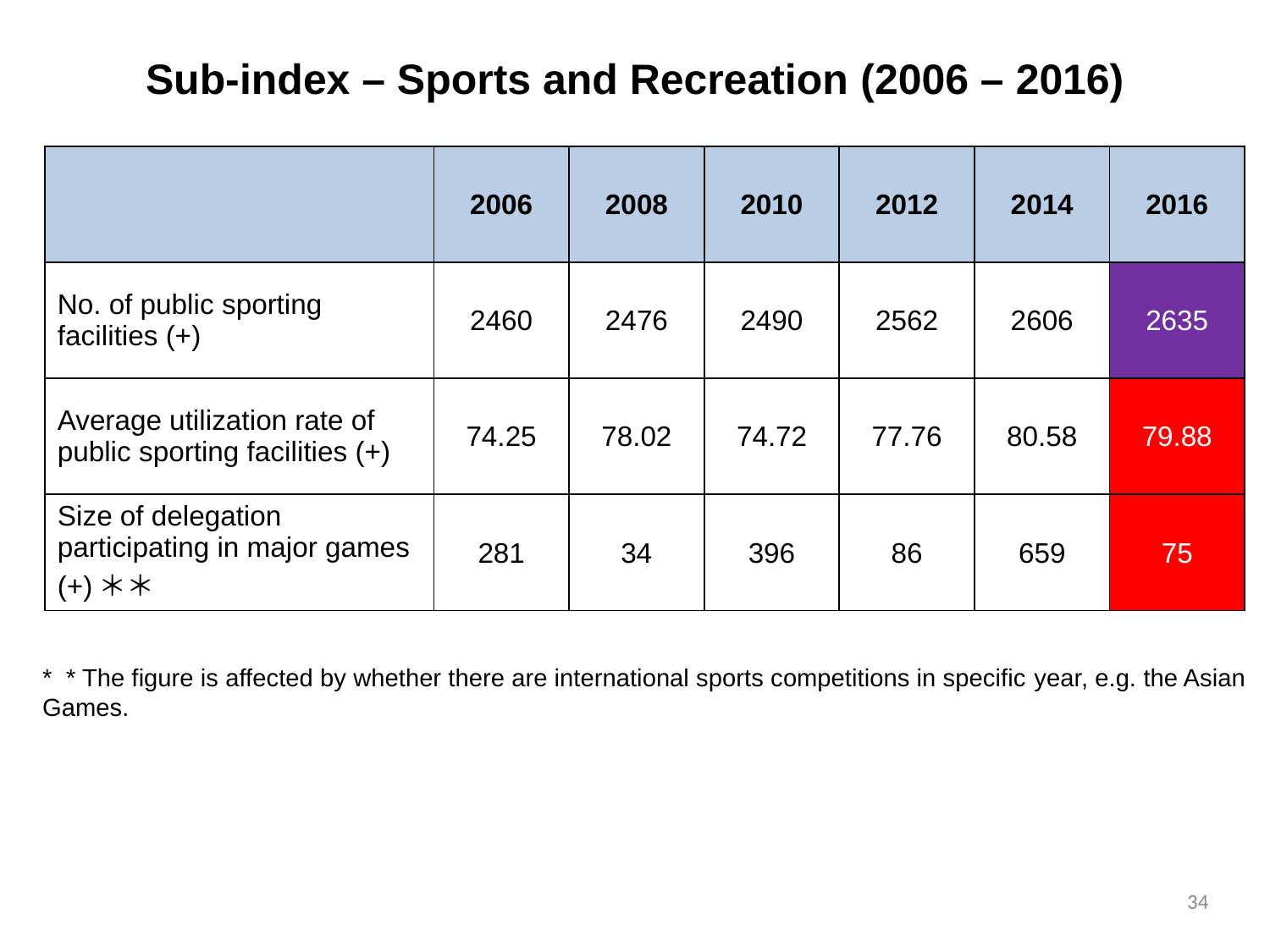

Sub-index – Sports and Recreation (2006 – 2016)
|  | 2006 | 2008 | 2010 | 2012 | 2014 | 2016 |
| --- | --- | --- | --- | --- | --- | --- |
| No. of public sporting facilities (+) | 2460 | 2476 | 2490 | 2562 | 2606 | 2635 |
| Average utilization rate of public sporting facilities (+) | 74.25 | 78.02 | 74.72 | 77.76 | 80.58 | 79.88 |
| Size of delegation participating in major games (+)＊＊ | 281 | 34 | 396 | 86 | 659 | 75 |
*  * The figure is affected by whether there are international sports competitions in specific year, e.g. the Asian Games.
34